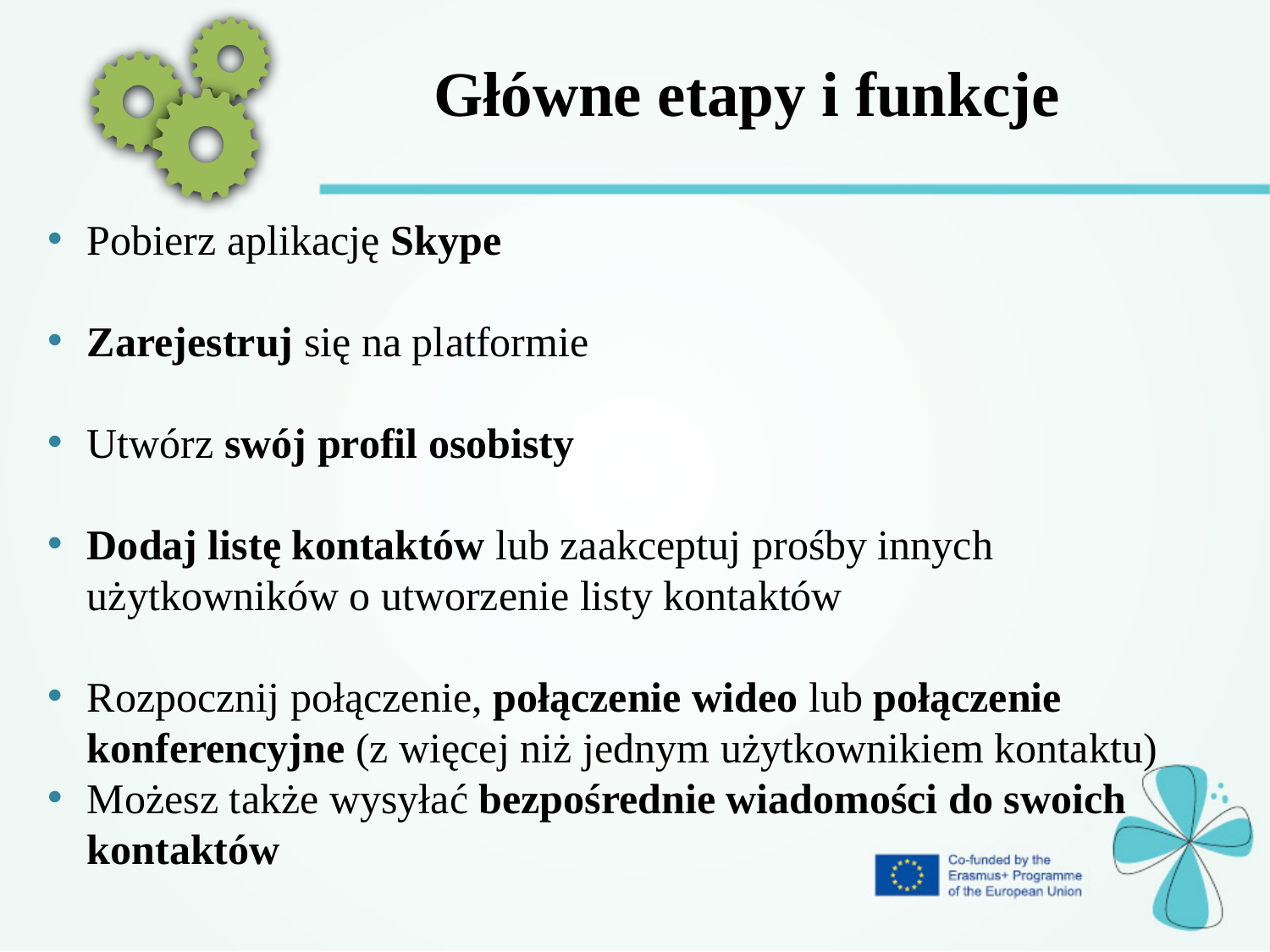

Główne etapy i funkcje
Pobierz aplikację Skype

Zarejestruj się na platformie

Utwórz swój profil osobisty

Dodaj listę kontaktów lub zaakceptuj prośby innych użytkowników o utworzenie listy kontaktów

Rozpocznij połączenie, połączenie wideo lub połączenie konferencyjne (z więcej niż jednym użytkownikiem kontaktu)
Możesz także wysyłać bezpośrednie wiadomości do swoich kontaktów